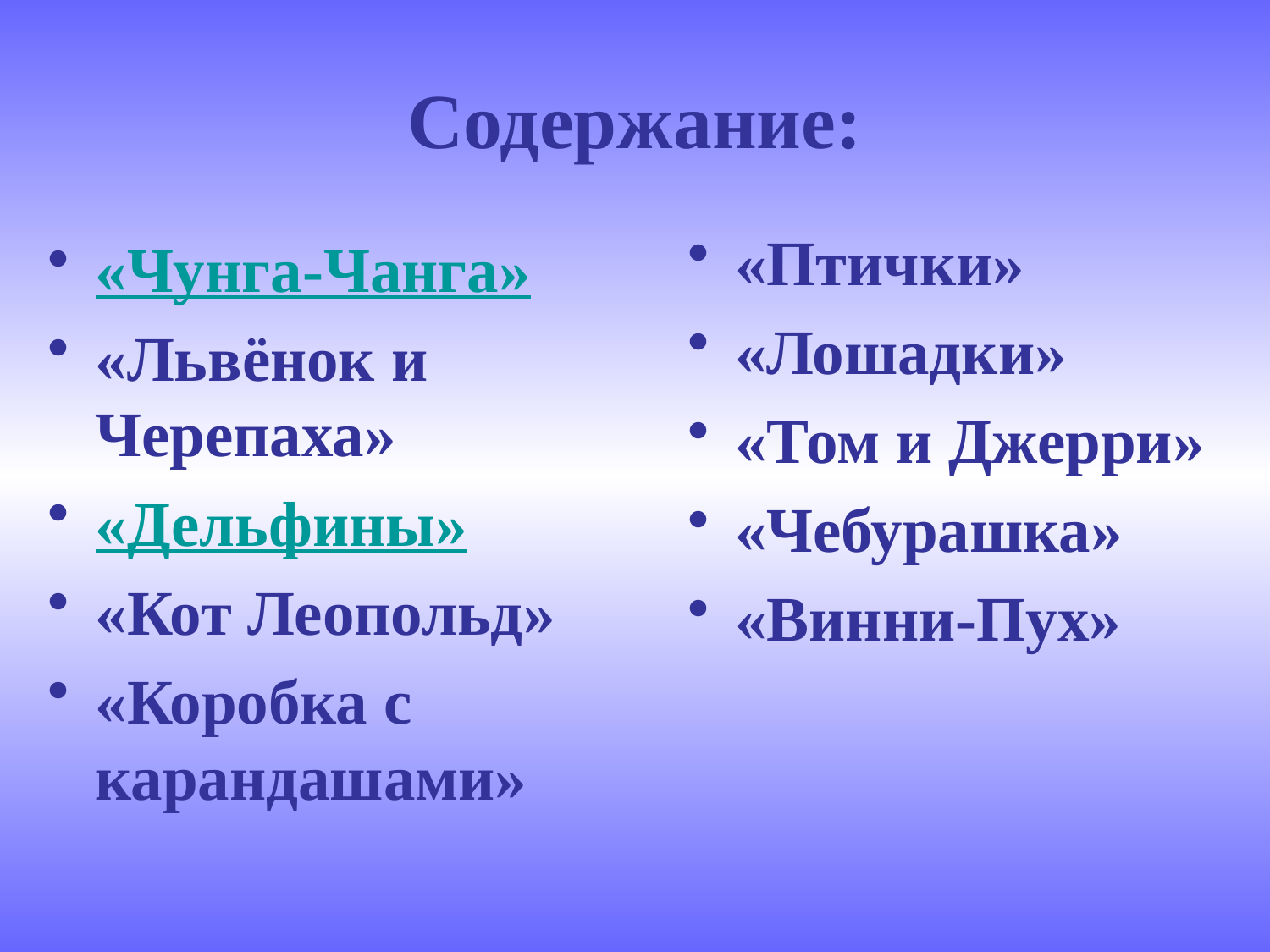

# Содержание:
«Птички»
«Лошадки»
«Том и Джерри»
«Чебурашка»
«Винни-Пух»

«Чунга-Чанга»
«Львёнок и Черепаха»
«Дельфины»
«Кот Леопольд»
«Коробка с карандашами»